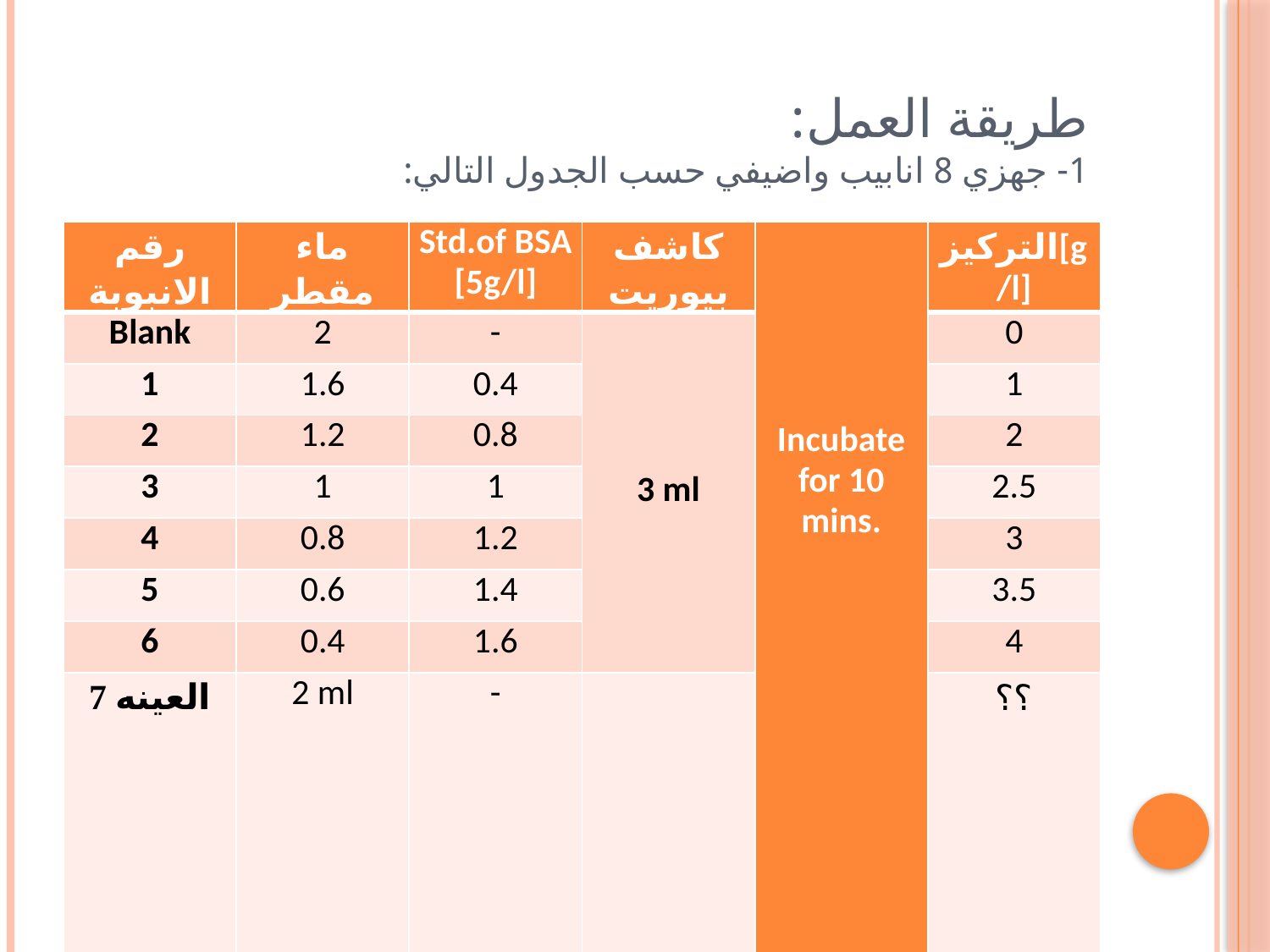

# طريقة العمل: 1- جهزي 8 انابيب واضيفي حسب الجدول التالي:
| رقم الانبوبة | ماء مقطر | Std.of BSA [5g/l] | كاشف بيوريت | Incubate for 10 mins. | التركيز[g/l] |
| --- | --- | --- | --- | --- | --- |
| Blank | 2 | - | 3 ml |  | 0 |
| 1 | 1.6 | 0.4 |  |  | 1 |
| 2 | 1.2 | 0.8 |  |  | 2 |
| 3 | 1 | 1 |  |  | 2.5 |
| 4 | 0.8 | 1.2 |  |  | 3 |
| 5 | 0.6 | 1.4 |  |  | 3.5 |
| 6 | 0.4 | 1.6 |  |  | 4 |
| العينه 7 | 2 ml | - |  |  | ؟؟ |